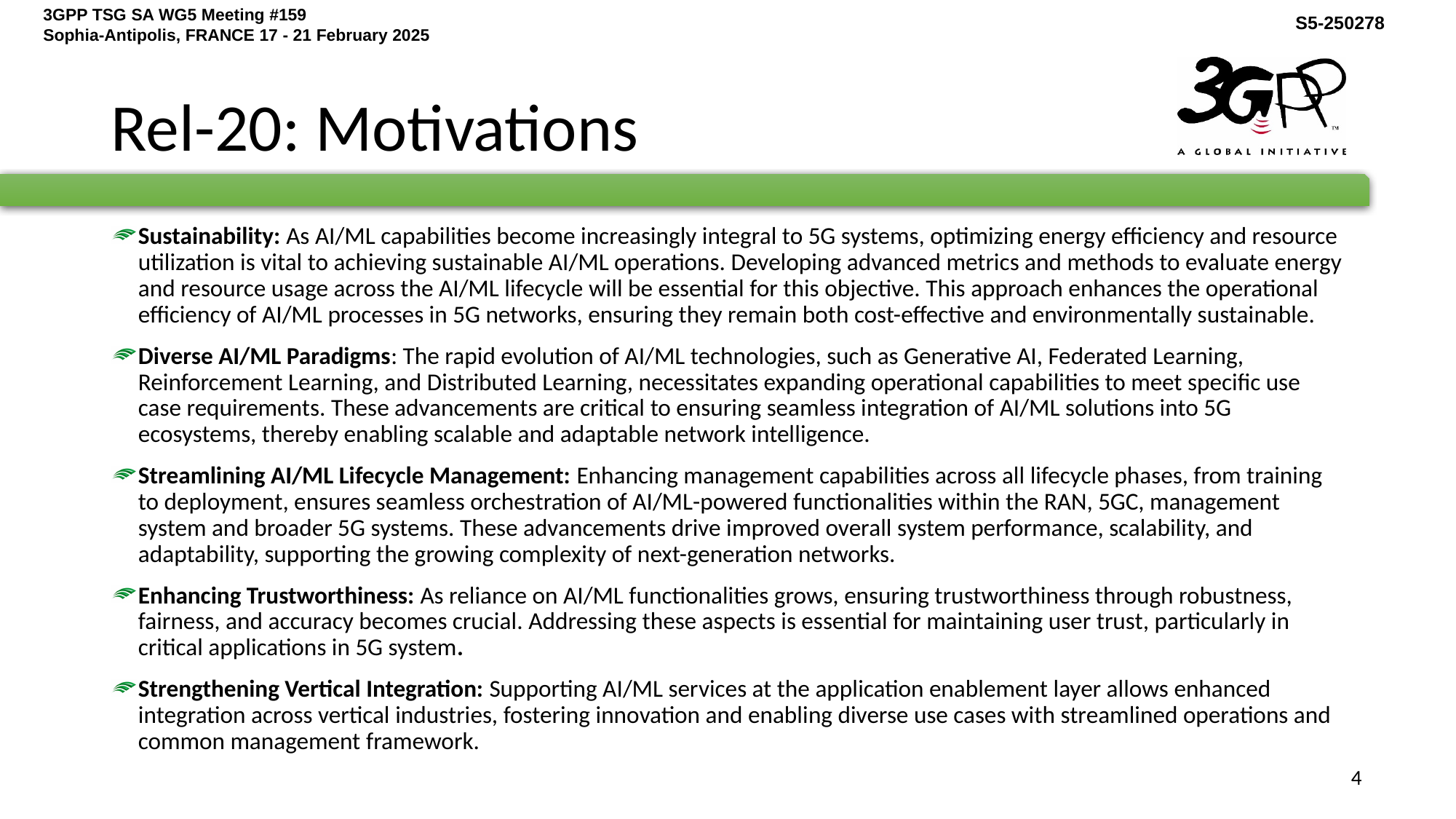

# Rel-20: Motivations
Sustainability: As AI/ML capabilities become increasingly integral to 5G systems, optimizing energy efficiency and resource utilization is vital to achieving sustainable AI/ML operations. Developing advanced metrics and methods to evaluate energy and resource usage across the AI/ML lifecycle will be essential for this objective. This approach enhances the operational efficiency of AI/ML processes in 5G networks, ensuring they remain both cost-effective and environmentally sustainable.
Diverse AI/ML Paradigms: The rapid evolution of AI/ML technologies, such as Generative AI, Federated Learning, Reinforcement Learning, and Distributed Learning, necessitates expanding operational capabilities to meet specific use case requirements. These advancements are critical to ensuring seamless integration of AI/ML solutions into 5G ecosystems, thereby enabling scalable and adaptable network intelligence.
Streamlining AI/ML Lifecycle Management: Enhancing management capabilities across all lifecycle phases, from training to deployment, ensures seamless orchestration of AI/ML-powered functionalities within the RAN, 5GC, management system and broader 5G systems. These advancements drive improved overall system performance, scalability, and adaptability, supporting the growing complexity of next-generation networks.
Enhancing Trustworthiness: As reliance on AI/ML functionalities grows, ensuring trustworthiness through robustness, fairness, and accuracy becomes crucial. Addressing these aspects is essential for maintaining user trust, particularly in critical applications in 5G system.
Strengthening Vertical Integration: Supporting AI/ML services at the application enablement layer allows enhanced integration across vertical industries, fostering innovation and enabling diverse use cases with streamlined operations and common management framework.